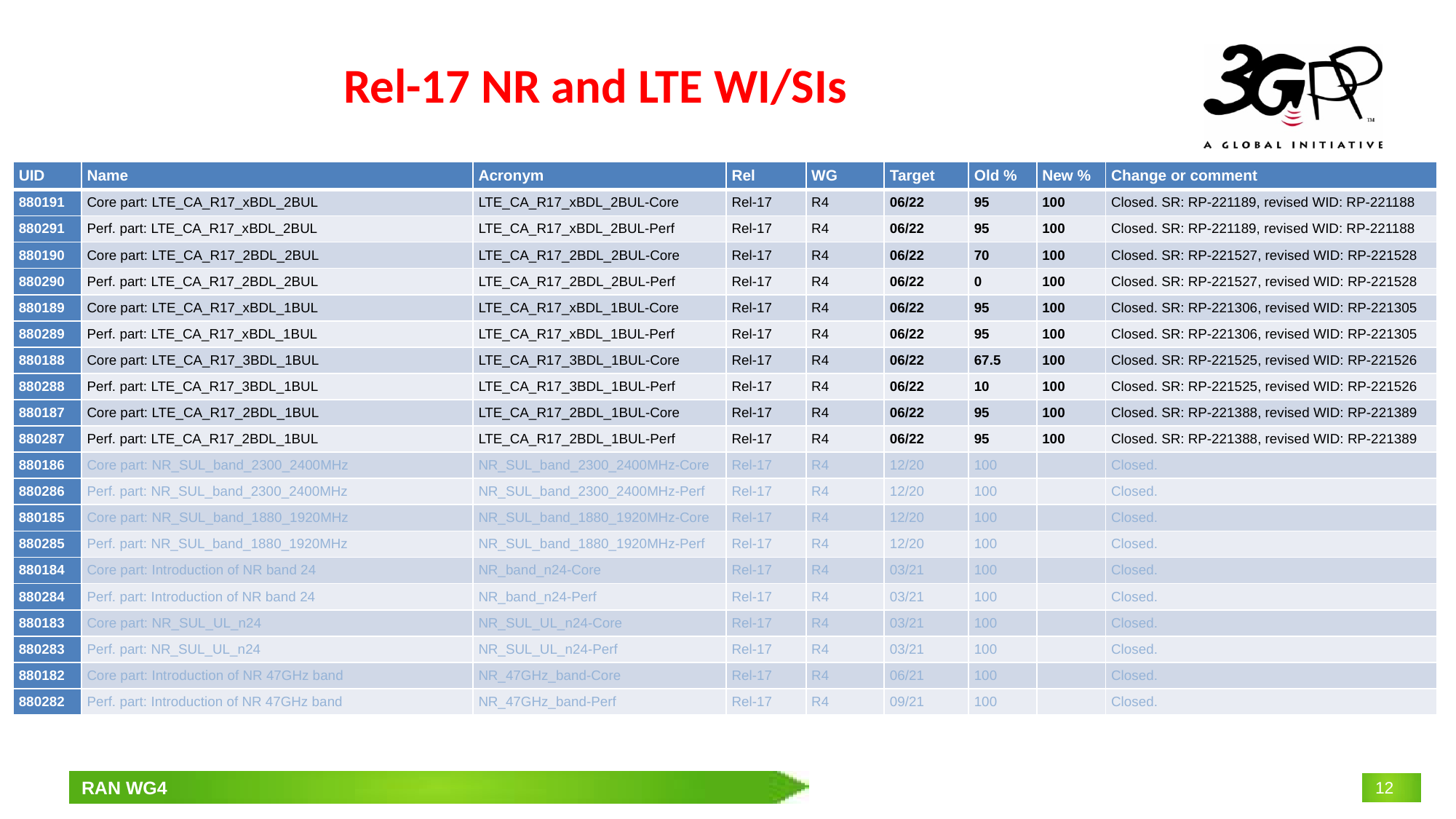

# Rel-17 NR and LTE WI/SIs
| UID | Name | Acronym | Rel | WG | Target | Old % | New % | Change or comment |
| --- | --- | --- | --- | --- | --- | --- | --- | --- |
| 880191 | Core part: LTE\_CA\_R17\_xBDL\_2BUL | LTE\_CA\_R17\_xBDL\_2BUL-Core | Rel-17 | R4 | 06/22 | 95 | 100 | Closed. SR: RP-221189, revised WID: RP-221188 |
| 880291 | Perf. part: LTE\_CA\_R17\_xBDL\_2BUL | LTE\_CA\_R17\_xBDL\_2BUL-Perf | Rel-17 | R4 | 06/22 | 95 | 100 | Closed. SR: RP-221189, revised WID: RP-221188 |
| 880190 | Core part: LTE\_CA\_R17\_2BDL\_2BUL | LTE\_CA\_R17\_2BDL\_2BUL-Core | Rel-17 | R4 | 06/22 | 70 | 100 | Closed. SR: RP-221527, revised WID: RP-221528 |
| 880290 | Perf. part: LTE\_CA\_R17\_2BDL\_2BUL | LTE\_CA\_R17\_2BDL\_2BUL-Perf | Rel-17 | R4 | 06/22 | 0 | 100 | Closed. SR: RP-221527, revised WID: RP-221528 |
| 880189 | Core part: LTE\_CA\_R17\_xBDL\_1BUL | LTE\_CA\_R17\_xBDL\_1BUL-Core | Rel-17 | R4 | 06/22 | 95 | 100 | Closed. SR: RP-221306, revised WID: RP-221305 |
| 880289 | Perf. part: LTE\_CA\_R17\_xBDL\_1BUL | LTE\_CA\_R17\_xBDL\_1BUL-Perf | Rel-17 | R4 | 06/22 | 95 | 100 | Closed. SR: RP-221306, revised WID: RP-221305 |
| 880188 | Core part: LTE\_CA\_R17\_3BDL\_1BUL | LTE\_CA\_R17\_3BDL\_1BUL-Core | Rel-17 | R4 | 06/22 | 67.5 | 100 | Closed. SR: RP-221525, revised WID: RP-221526 |
| 880288 | Perf. part: LTE\_CA\_R17\_3BDL\_1BUL | LTE\_CA\_R17\_3BDL\_1BUL-Perf | Rel-17 | R4 | 06/22 | 10 | 100 | Closed. SR: RP-221525, revised WID: RP-221526 |
| 880187 | Core part: LTE\_CA\_R17\_2BDL\_1BUL | LTE\_CA\_R17\_2BDL\_1BUL-Core | Rel-17 | R4 | 06/22 | 95 | 100 | Closed. SR: RP-221388, revised WID: RP-221389 |
| 880287 | Perf. part: LTE\_CA\_R17\_2BDL\_1BUL | LTE\_CA\_R17\_2BDL\_1BUL-Perf | Rel-17 | R4 | 06/22 | 95 | 100 | Closed. SR: RP-221388, revised WID: RP-221389 |
| 880186 | Core part: NR\_SUL\_band\_2300\_2400MHz | NR\_SUL\_band\_2300\_2400MHz-Core | Rel-17 | R4 | 12/20 | 100 |  | Closed. |
| 880286 | Perf. part: NR\_SUL\_band\_2300\_2400MHz | NR\_SUL\_band\_2300\_2400MHz-Perf | Rel-17 | R4 | 12/20 | 100 |  | Closed. |
| 880185 | Core part: NR\_SUL\_band\_1880\_1920MHz | NR\_SUL\_band\_1880\_1920MHz-Core | Rel-17 | R4 | 12/20 | 100 |  | Closed. |
| 880285 | Perf. part: NR\_SUL\_band\_1880\_1920MHz | NR\_SUL\_band\_1880\_1920MHz-Perf | Rel-17 | R4 | 12/20 | 100 |  | Closed. |
| 880184 | Core part: Introduction of NR band 24 | NR\_band\_n24-Core | Rel-17 | R4 | 03/21 | 100 |  | Closed. |
| 880284 | Perf. part: Introduction of NR band 24 | NR\_band\_n24-Perf | Rel-17 | R4 | 03/21 | 100 |  | Closed. |
| 880183 | Core part: NR\_SUL\_UL\_n24 | NR\_SUL\_UL\_n24-Core | Rel-17 | R4 | 03/21 | 100 |  | Closed. |
| 880283 | Perf. part: NR\_SUL\_UL\_n24 | NR\_SUL\_UL\_n24-Perf | Rel-17 | R4 | 03/21 | 100 |  | Closed. |
| 880182 | Core part: Introduction of NR 47GHz band | NR\_47GHz\_band-Core | Rel-17 | R4 | 06/21 | 100 |  | Closed. |
| 880282 | Perf. part: Introduction of NR 47GHz band | NR\_47GHz\_band-Perf | Rel-17 | R4 | 09/21 | 100 |  | Closed. |